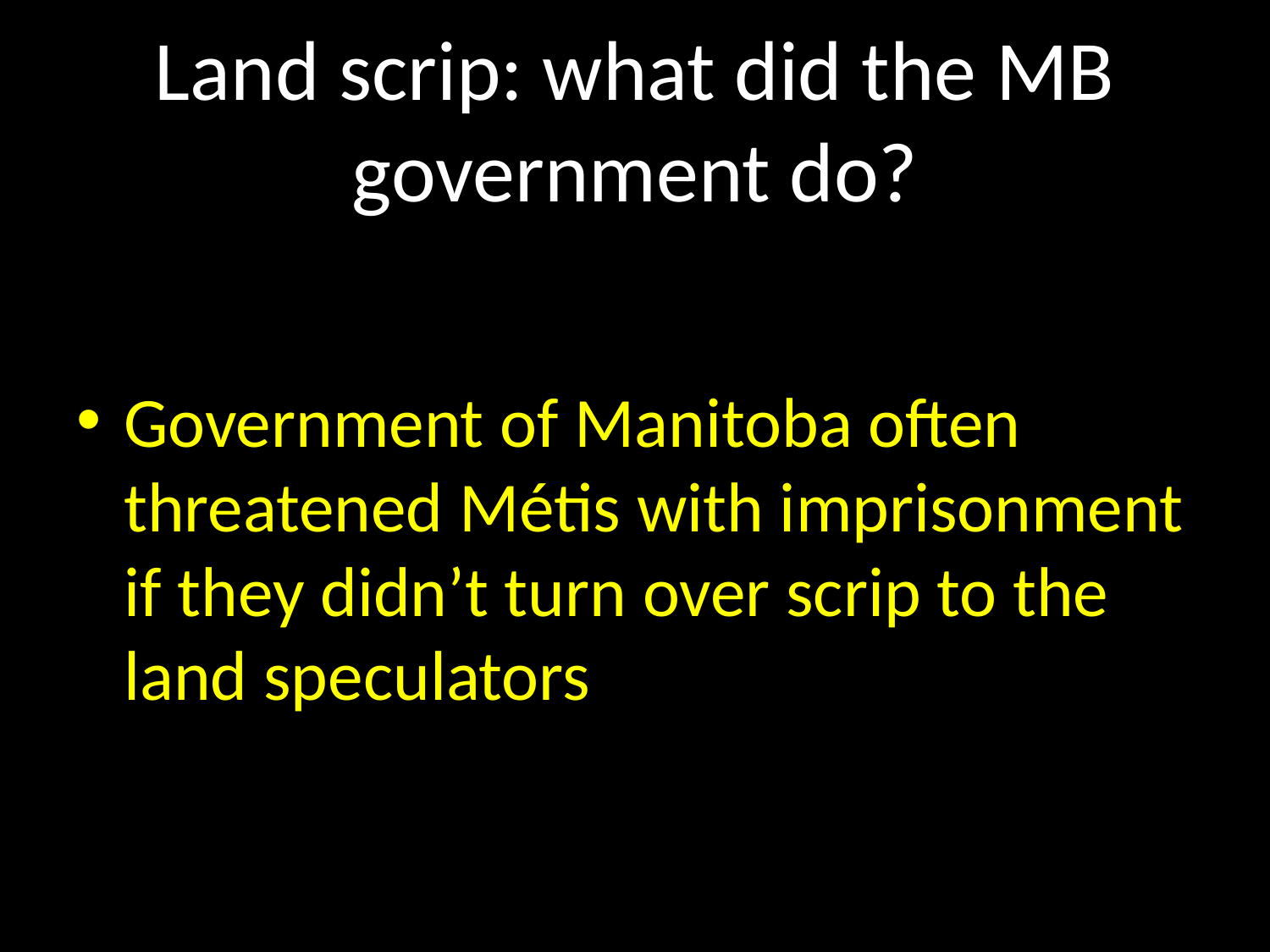

# Land scrip: what did the MB government do?
Government of Manitoba often threatened Métis with imprisonment if they didn’t turn over scrip to the land speculators